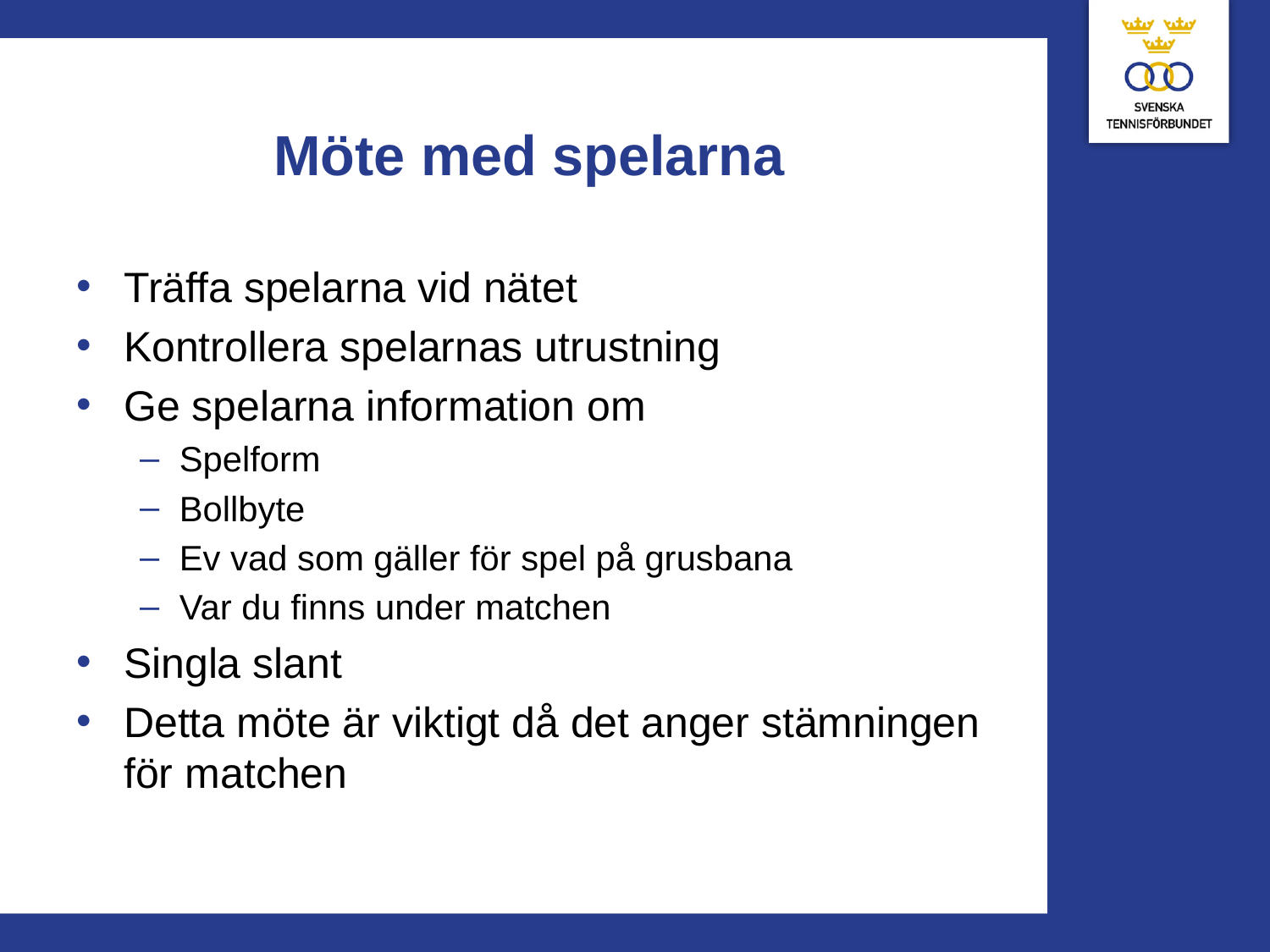

# Möte med spelarna
Träffa spelarna vid nätet
Kontrollera spelarnas utrustning
Ge spelarna information om
Spelform
Bollbyte
Ev vad som gäller för spel på grusbana
Var du finns under matchen
Singla slant
Detta möte är viktigt då det anger stämningen för matchen